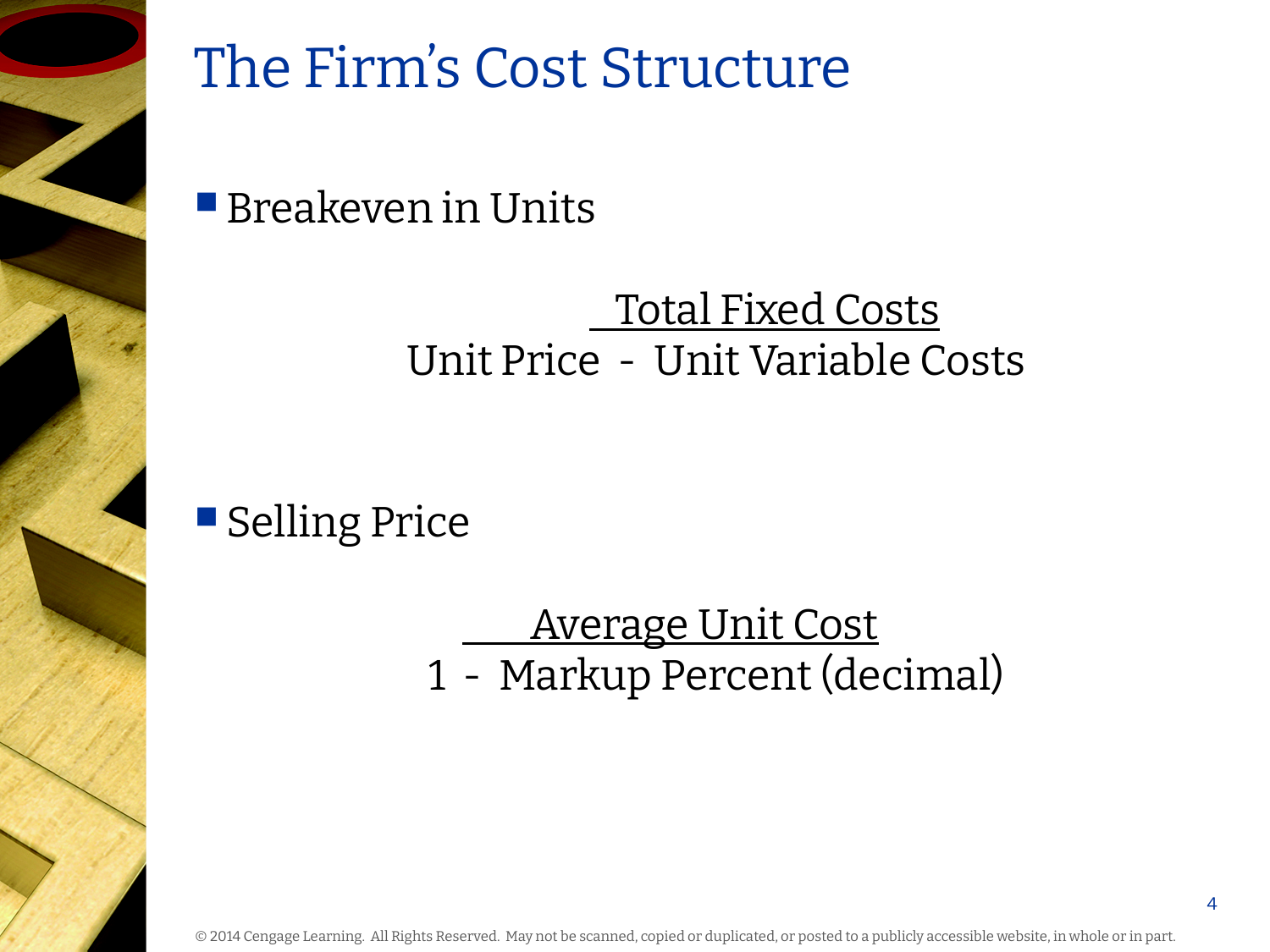

# The Firm’s Cost Structure
Breakeven in Units

	   Total Fixed Costs
Unit Price  -  Unit Variable Costs

Selling Price

        Average Unit Cost
1  -  Markup Percent (decimal)

4